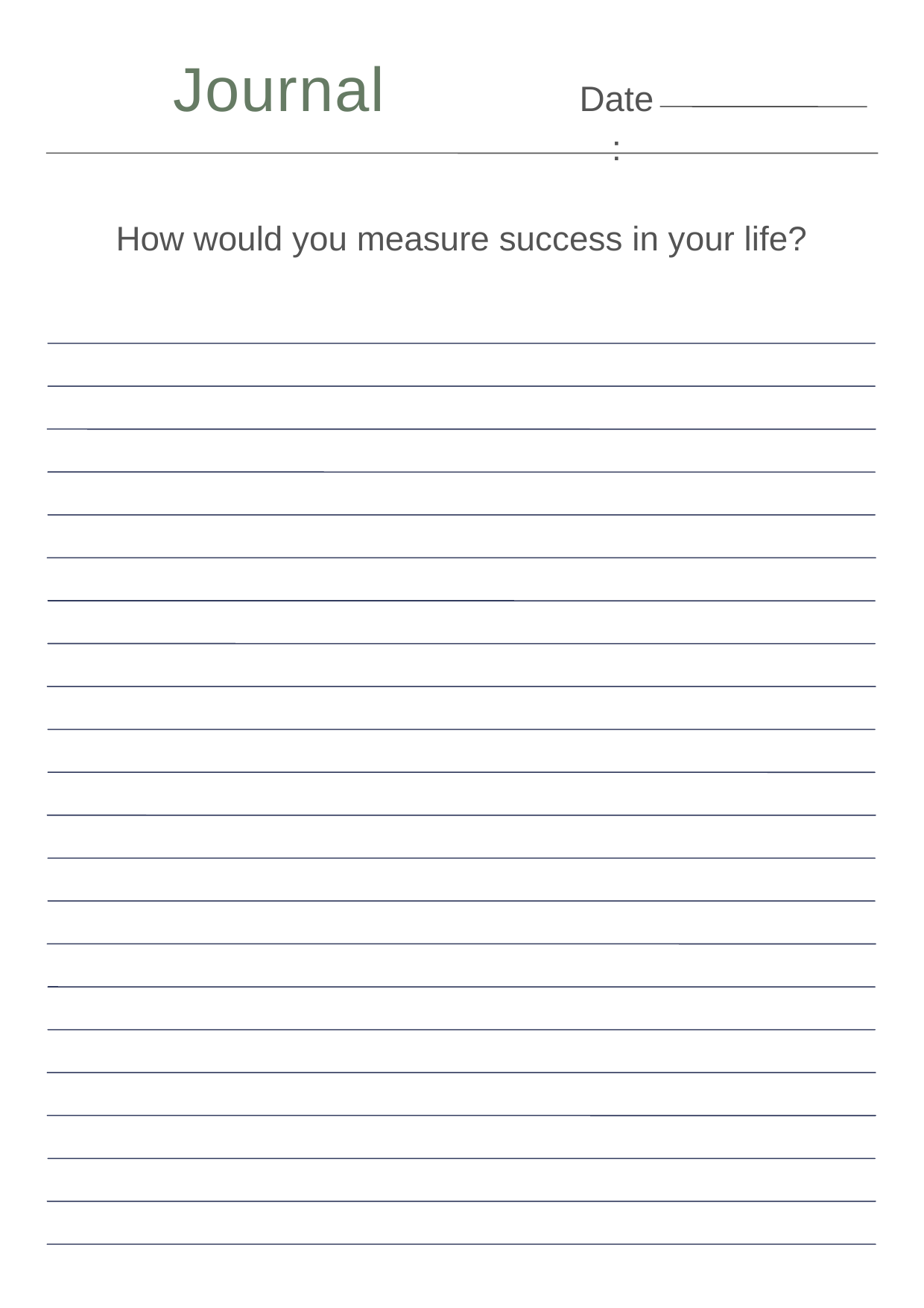

Journal
Date:

How would you measure success in your life?